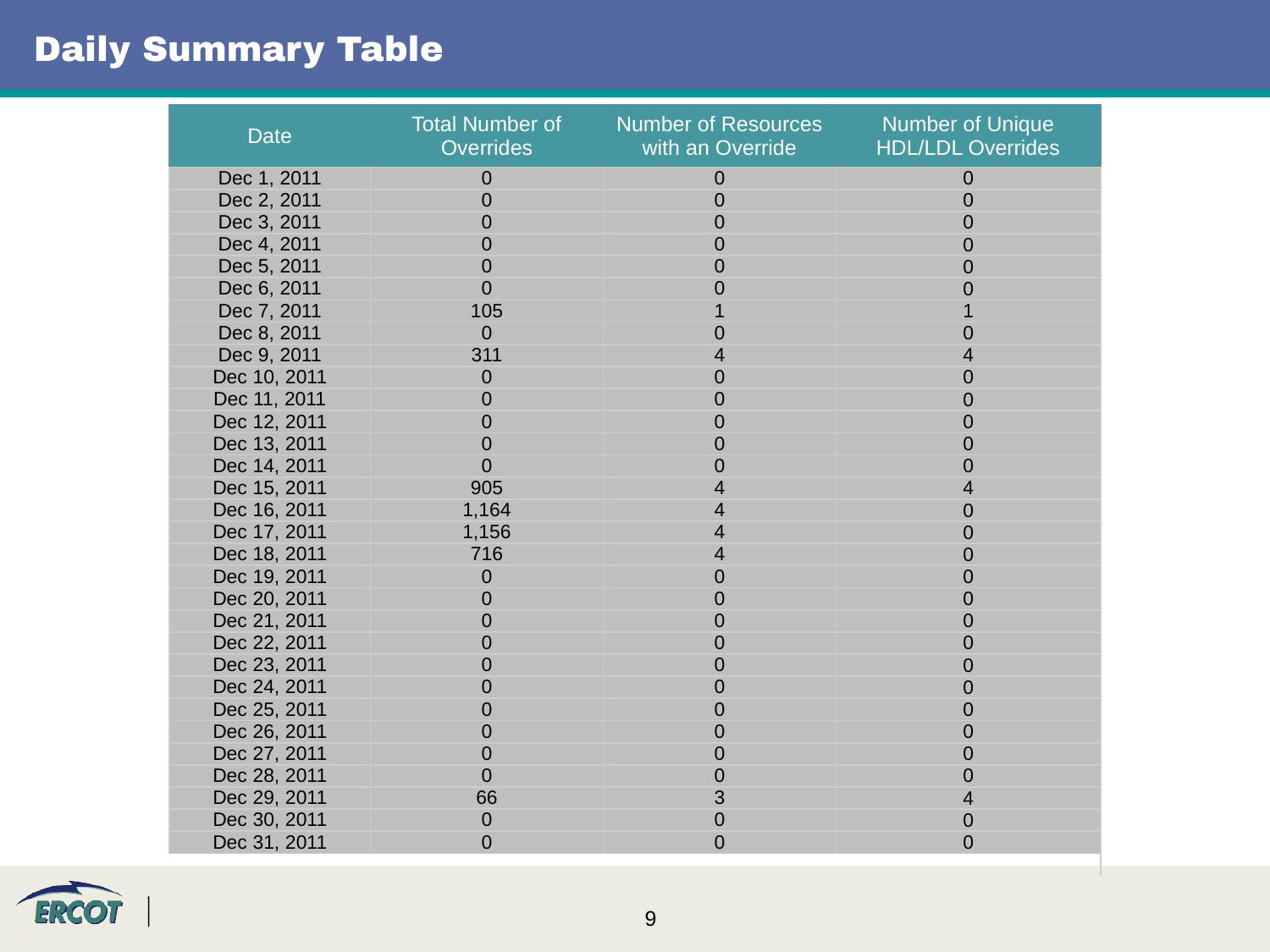

# Daily Summary Table
| Date | Total Number of Overrides | Number of Resources with an Override | Number of Unique HDL/LDL Overrides |
| --- | --- | --- | --- |
| Dec 1, 2011 | 0 | 0 | 0 |
| Dec 2, 2011 | 0 | 0 | 0 |
| Dec 3, 2011 | 0 | 0 | 0 |
| Dec 4, 2011 | 0 | 0 | 0 |
| Dec 5, 2011 | 0 | 0 | 0 |
| Dec 6, 2011 | 0 | 0 | 0 |
| Dec 7, 2011 | 105 | 1 | 1 |
| Dec 8, 2011 | 0 | 0 | 0 |
| Dec 9, 2011 | 311 | 4 | 4 |
| Dec 10, 2011 | 0 | 0 | 0 |
| Dec 11, 2011 | 0 | 0 | 0 |
| Dec 12, 2011 | 0 | 0 | 0 |
| Dec 13, 2011 | 0 | 0 | 0 |
| Dec 14, 2011 | 0 | 0 | 0 |
| Dec 15, 2011 | 905 | 4 | 4 |
| Dec 16, 2011 | 1,164 | 4 | 0 |
| Dec 17, 2011 | 1,156 | 4 | 0 |
| Dec 18, 2011 | 716 | 4 | 0 |
| Dec 19, 2011 | 0 | 0 | 0 |
| Dec 20, 2011 | 0 | 0 | 0 |
| Dec 21, 2011 | 0 | 0 | 0 |
| Dec 22, 2011 | 0 | 0 | 0 |
| Dec 23, 2011 | 0 | 0 | 0 |
| Dec 24, 2011 | 0 | 0 | 0 |
| Dec 25, 2011 | 0 | 0 | 0 |
| Dec 26, 2011 | 0 | 0 | 0 |
| Dec 27, 2011 | 0 | 0 | 0 |
| Dec 28, 2011 | 0 | 0 | 0 |
| Dec 29, 2011 | 66 | 3 | 4 |
| Dec 30, 2011 | 0 | 0 | 0 |
| Dec 31, 2011 | 0 | 0 | 0 |
|  |  |  |  |